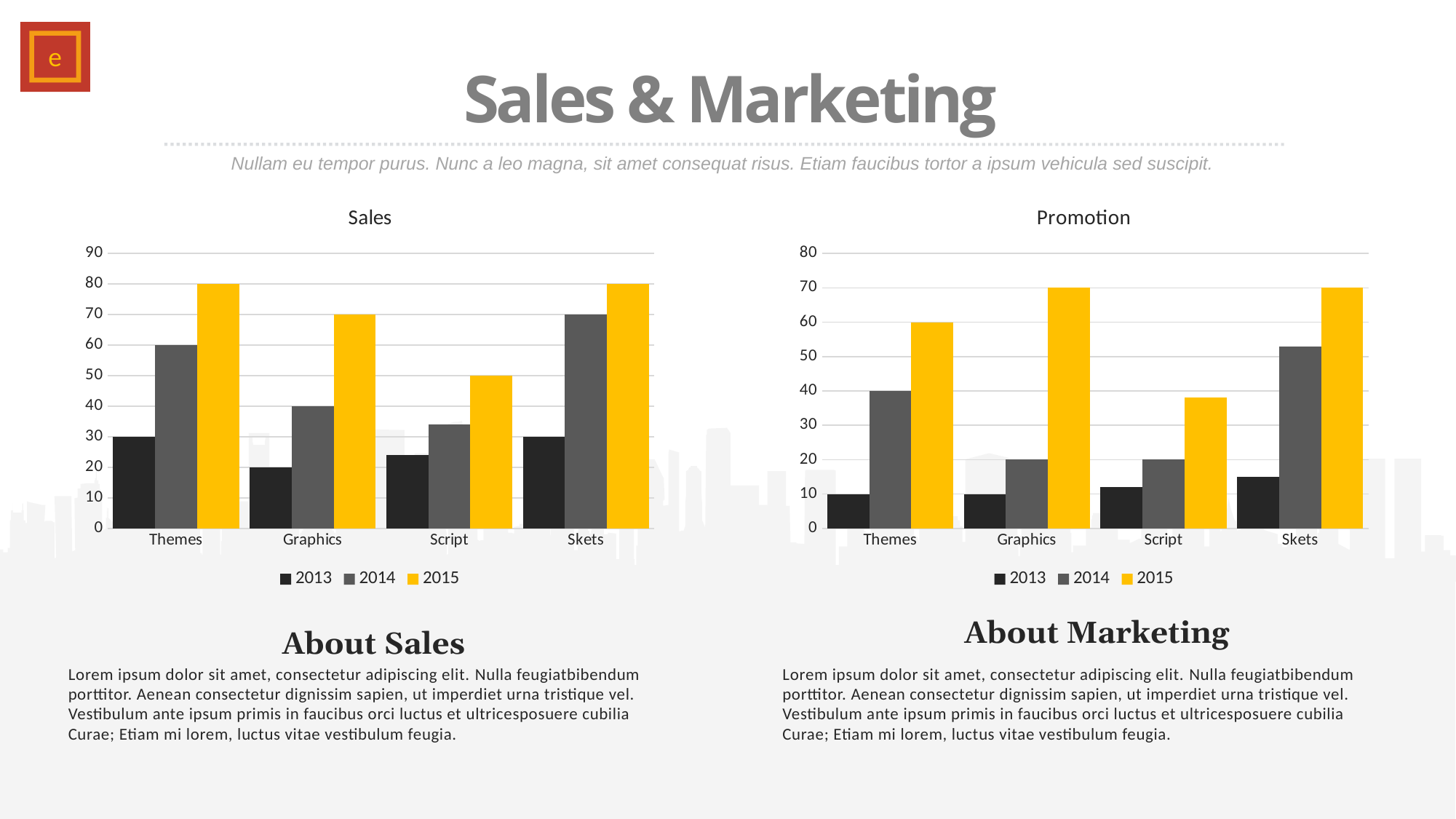

Sales & Marketing

Nullam eu tempor purus. Nunc a leo magna, sit amet consequat risus. Etiam faucibus tortor a ipsum vehicula sed suscipit.

### Chart: Sales

| Category | 2013 | 2014 | 2015 |
|---|---|---|---|
| Themes | 30.0 | 60.0 | 80.0 |
| Graphics | 20.0 | 40.0 | 70.0 |
| Script | 24.0 | 34.0 | 50.0 |
| Skets | 30.0 | 70.0 | 80.0 |

### Chart: Promotion

| Category | 2013 | 2014 | 2015 |
|---|---|---|---|
| Themes | 10.0 | 40.0 | 60.0 |
| Graphics | 10.0 | 20.0 | 70.0 |
| Script | 12.0 | 20.0 | 38.0 |
| Skets | 15.0 | 53.0 | 70.0 |
About Marketing
About Sales
Lorem ipsum dolor sit amet, consectetur adipiscing elit. Nulla feugiatbibendum porttitor. Aenean consectetur dignissim sapien, ut imperdiet urna tristique vel. Vestibulum ante ipsum primis in faucibus orci luctus et ultricesposuere cubilia Curae; Etiam mi lorem, luctus vitae vestibulum feugia.
Lorem ipsum dolor sit amet, consectetur adipiscing elit. Nulla feugiatbibendum porttitor. Aenean consectetur dignissim sapien, ut imperdiet urna tristique vel. Vestibulum ante ipsum primis in faucibus orci luctus et ultricesposuere cubilia Curae; Etiam mi lorem, luctus vitae vestibulum feugia.